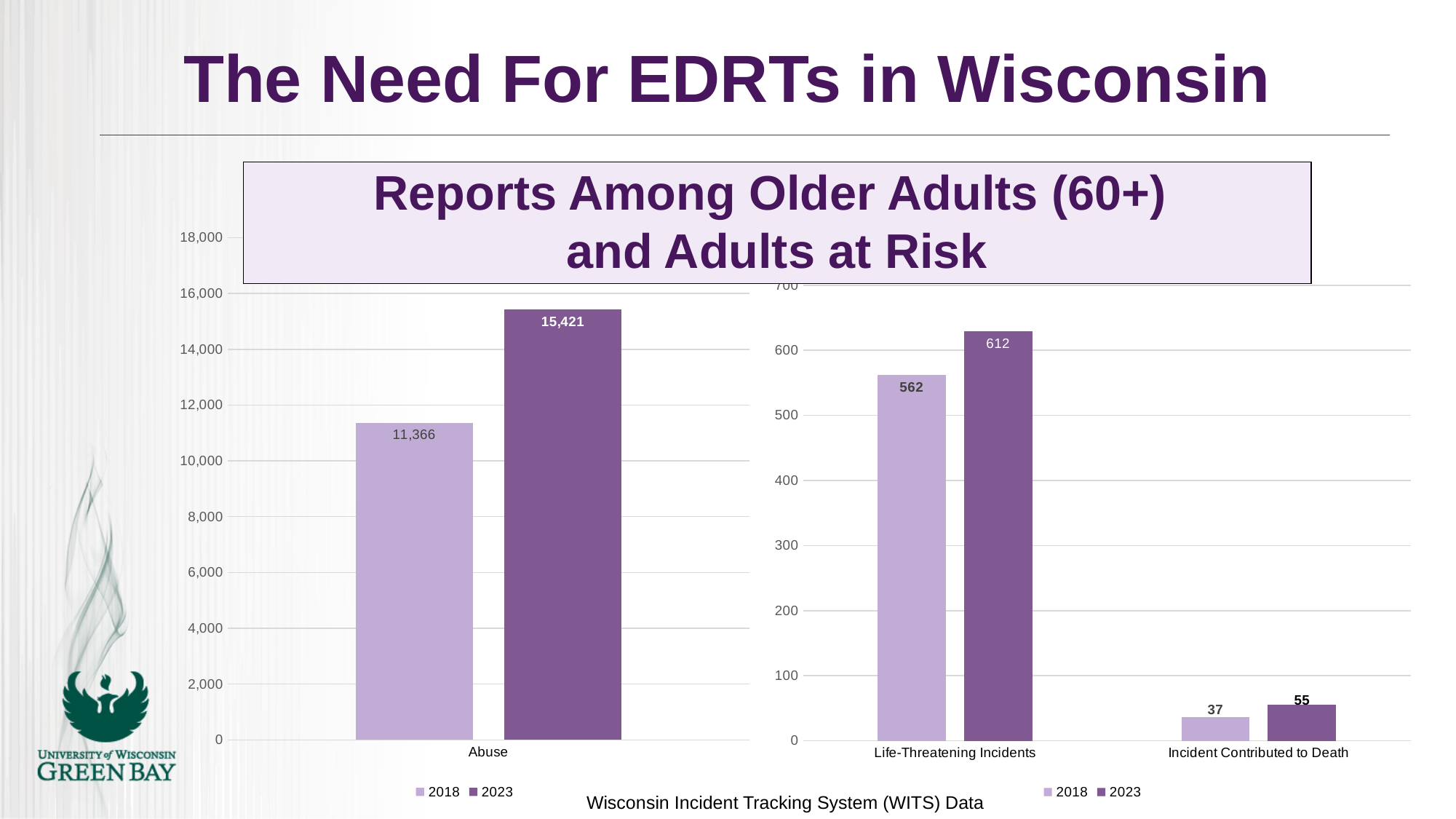

# The Need For EDRTs in Wisconsin
| Reports Among Older Adults (60+) and Adults at Risk |
| --- |

### Chart

| Category | 2018 | 2023 |
|---|---|---|
| Abuse | 11366.0 | 15421.0 |

### Chart

| Category | 2018 | 2023 |
|---|---|---|
| Life-Threatening Incidents | 562.0 | 629.0 |
| Incident Contributed to Death | 37.0 | 55.0 |
Wisconsin Incident Tracking System (WITS) Data